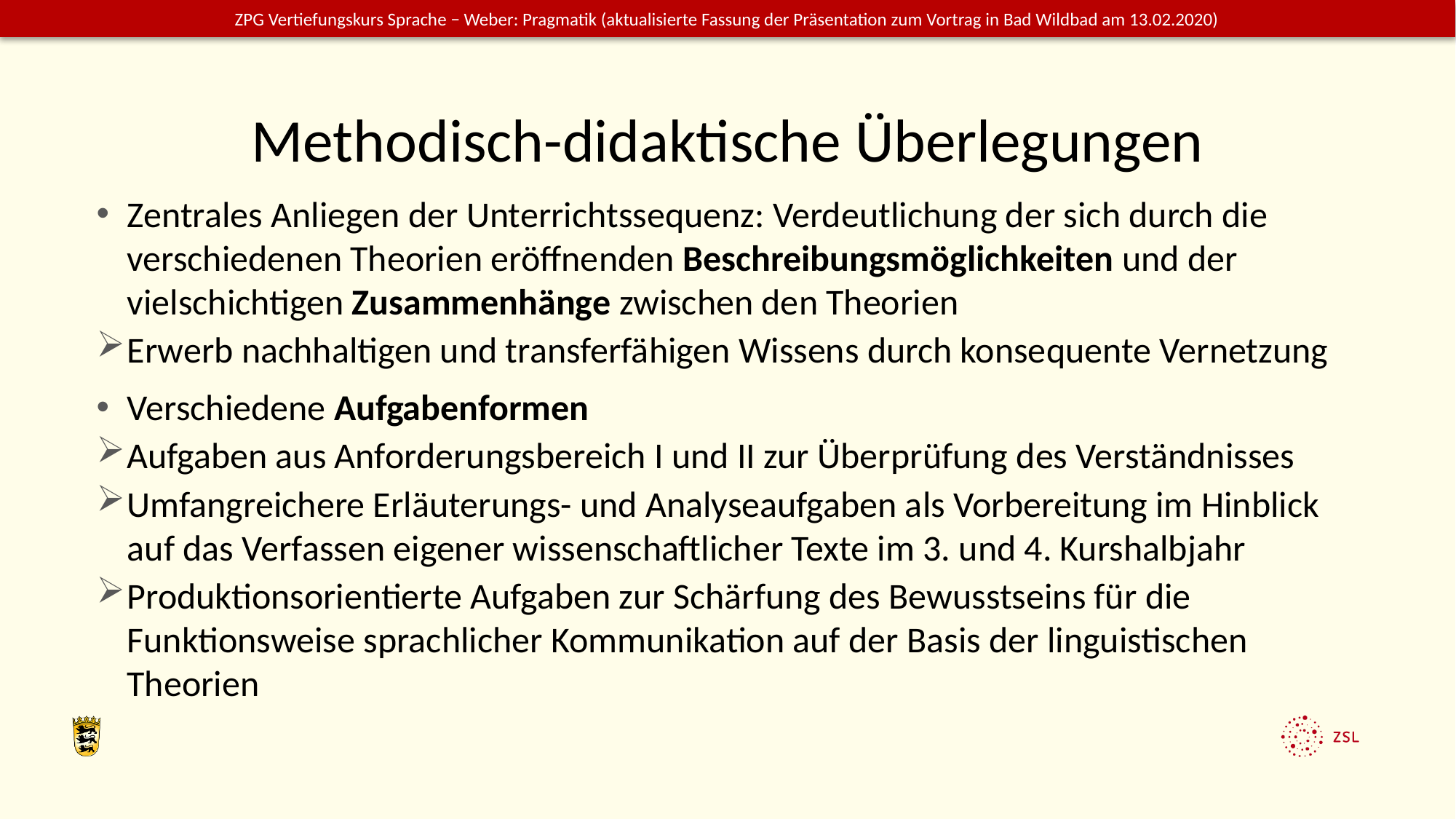

# Methodisch-didaktische Überlegungen
Zentrales Anliegen der Unterrichtssequenz: Verdeutlichung der sich durch die verschiedenen Theorien eröffnenden Beschreibungsmöglichkeiten und der vielschichtigen Zusammenhänge zwischen den Theorien
Erwerb nachhaltigen und transferfähigen Wissens durch konsequente Vernetzung
Verschiedene Aufgabenformen
Aufgaben aus Anforderungsbereich I und II zur Überprüfung des Verständnisses
Umfangreichere Erläuterungs- und Analyseaufgaben als Vorbereitung im Hinblick auf das Verfassen eigener wissenschaftlicher Texte im 3. und 4. Kurshalbjahr
Produktionsorientierte Aufgaben zur Schärfung des Bewusstseins für die Funktionsweise sprachlicher Kommunikation auf der Basis der linguistischen Theorien